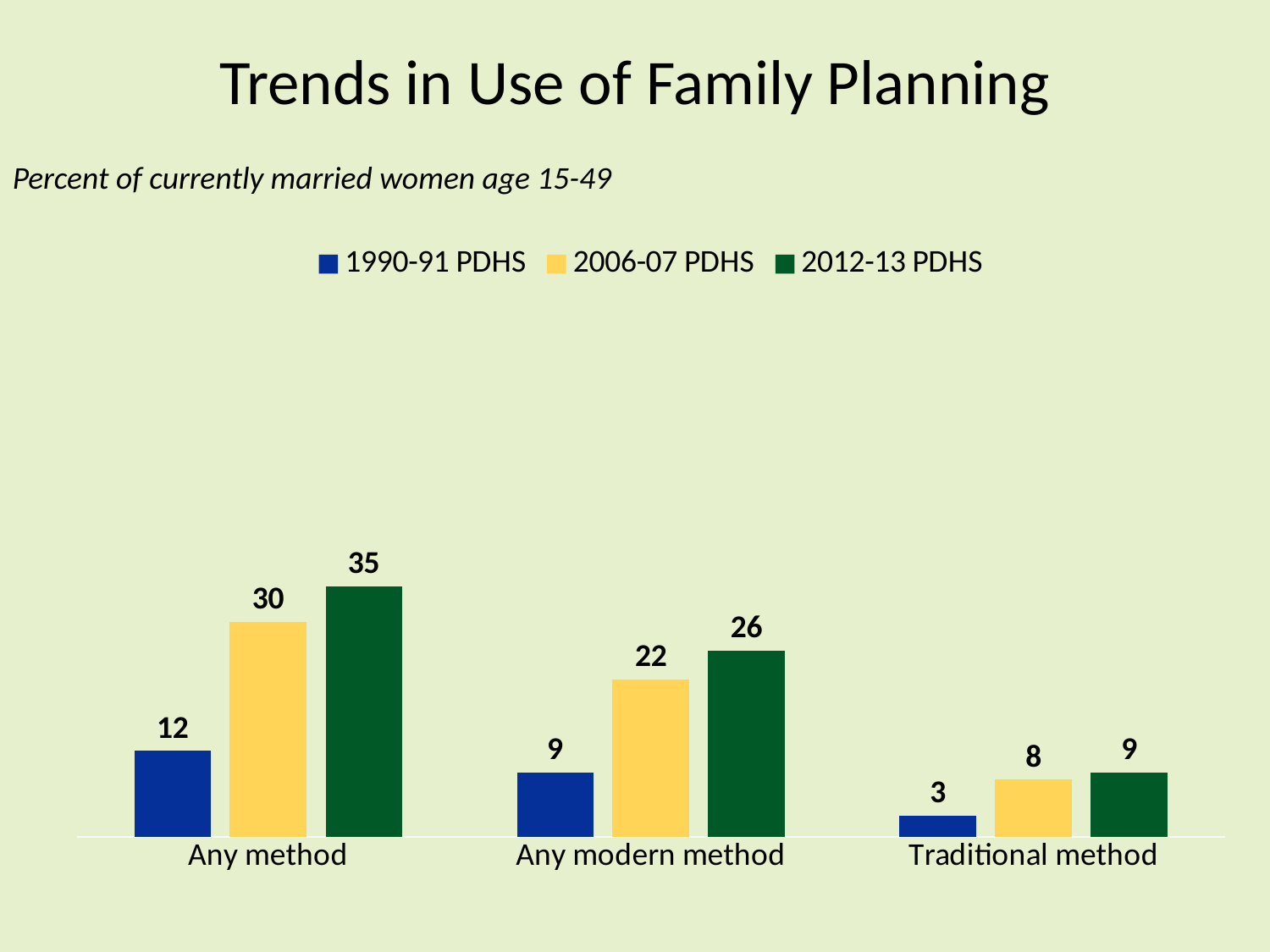

# Trends in Use of Family Planning
Percent of currently married women age 15-49

### Chart

| Category | 1990-91 PDHS | 2006-07 PDHS | 2012-13 PDHS |
|---|---|---|---|
| Any method | 12.0 | 30.0 | 35.0 |
| Any modern method | 9.0 | 22.0 | 26.0 |
| Traditional method | 3.0 | 8.0 | 9.0 |